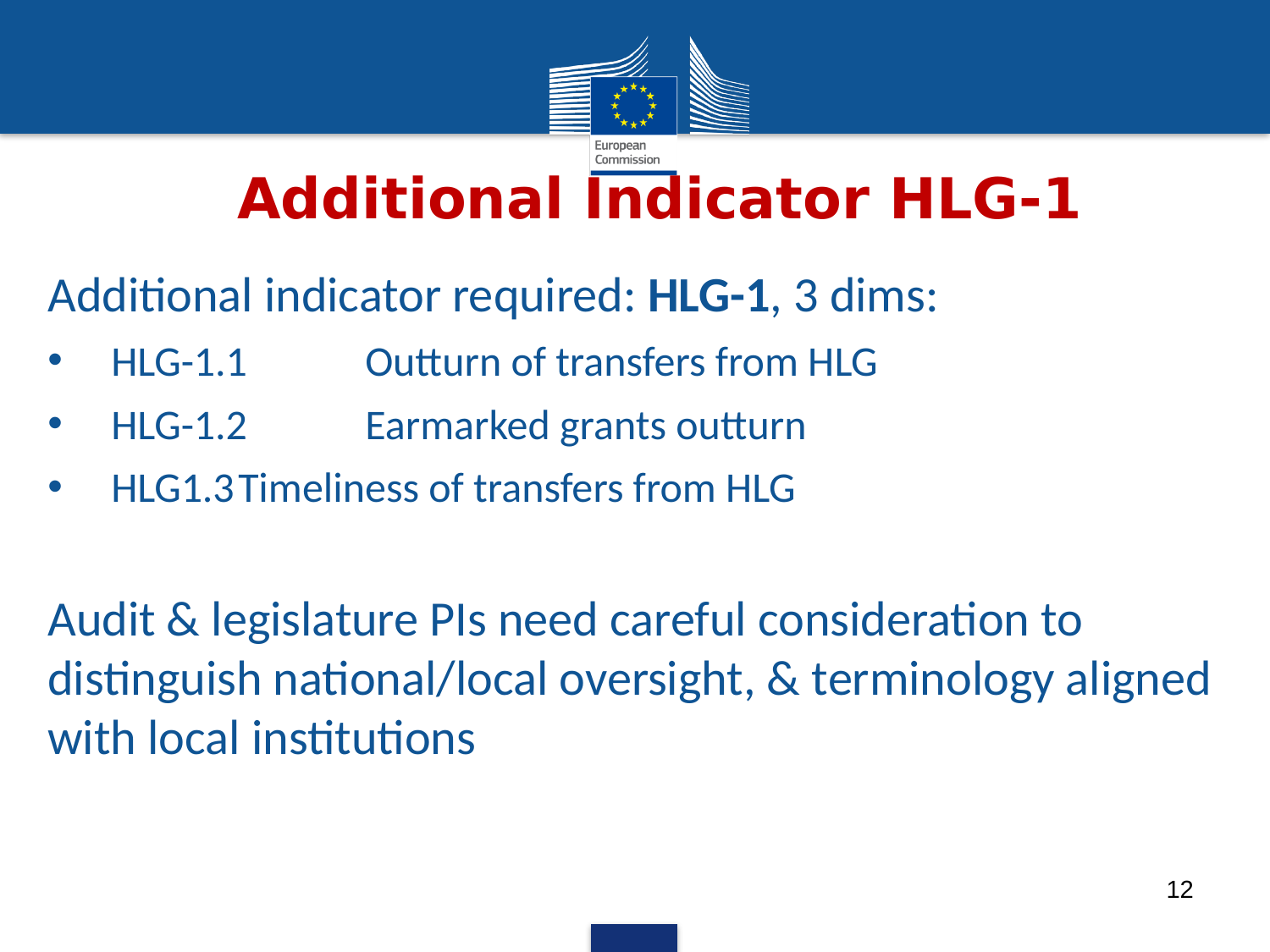

# Additional Indicator HLG-1
Additional indicator required: HLG-1, 3 dims:
HLG-1.1	Outturn of transfers from HLG
HLG-1.2	Earmarked grants outturn
HLG1.3	Timeliness of transfers from HLG

Audit & legislature PIs need careful consideration to distinguish national/local oversight, & terminology aligned with local institutions
12